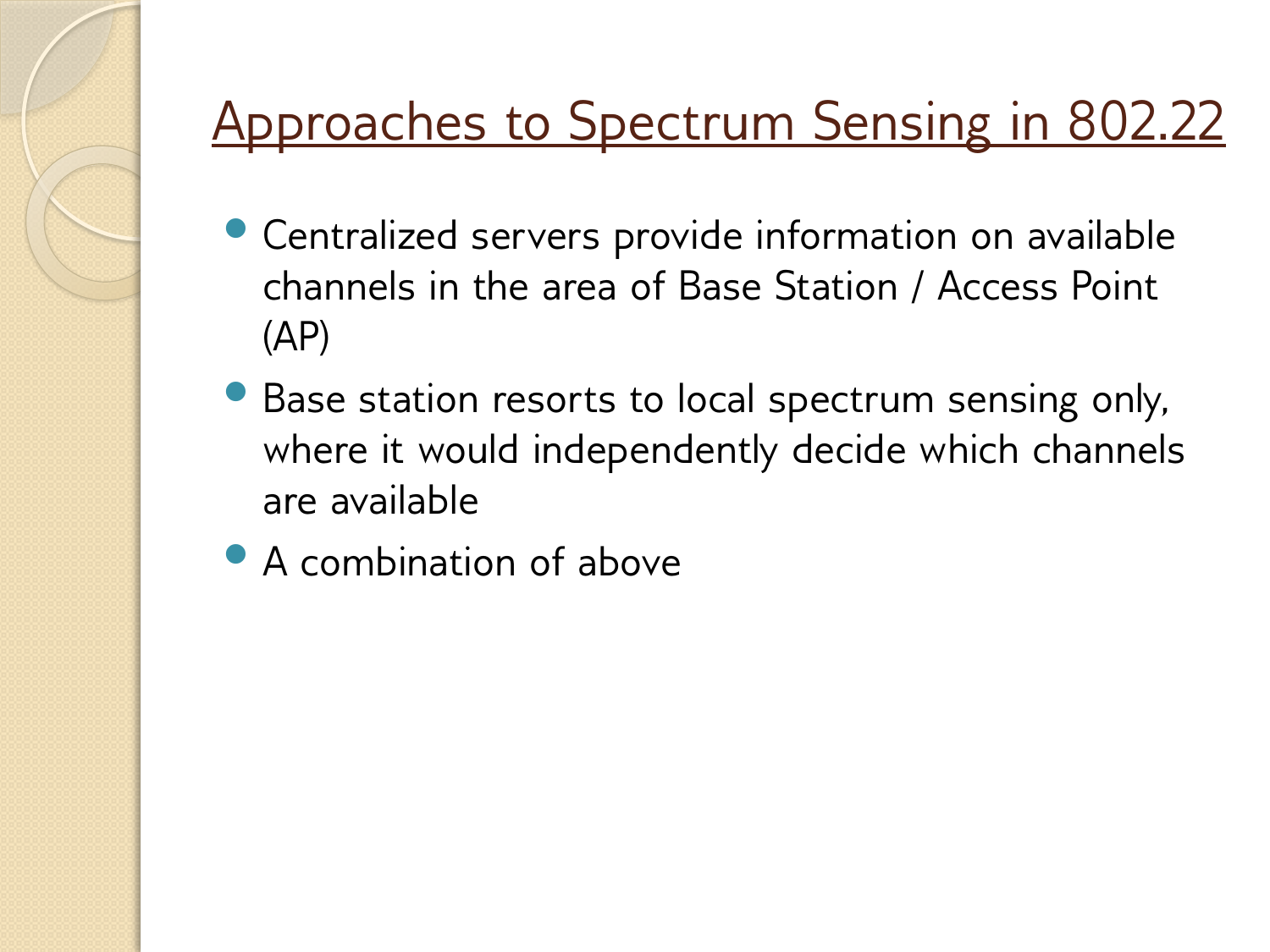

# Approaches to Spectrum Sensing in 802.22
Centralized servers provide information on available channels in the area of Base Station / Access Point (AP)
Base station resorts to local spectrum sensing only, where it would independently decide which channels are available
A combination of above